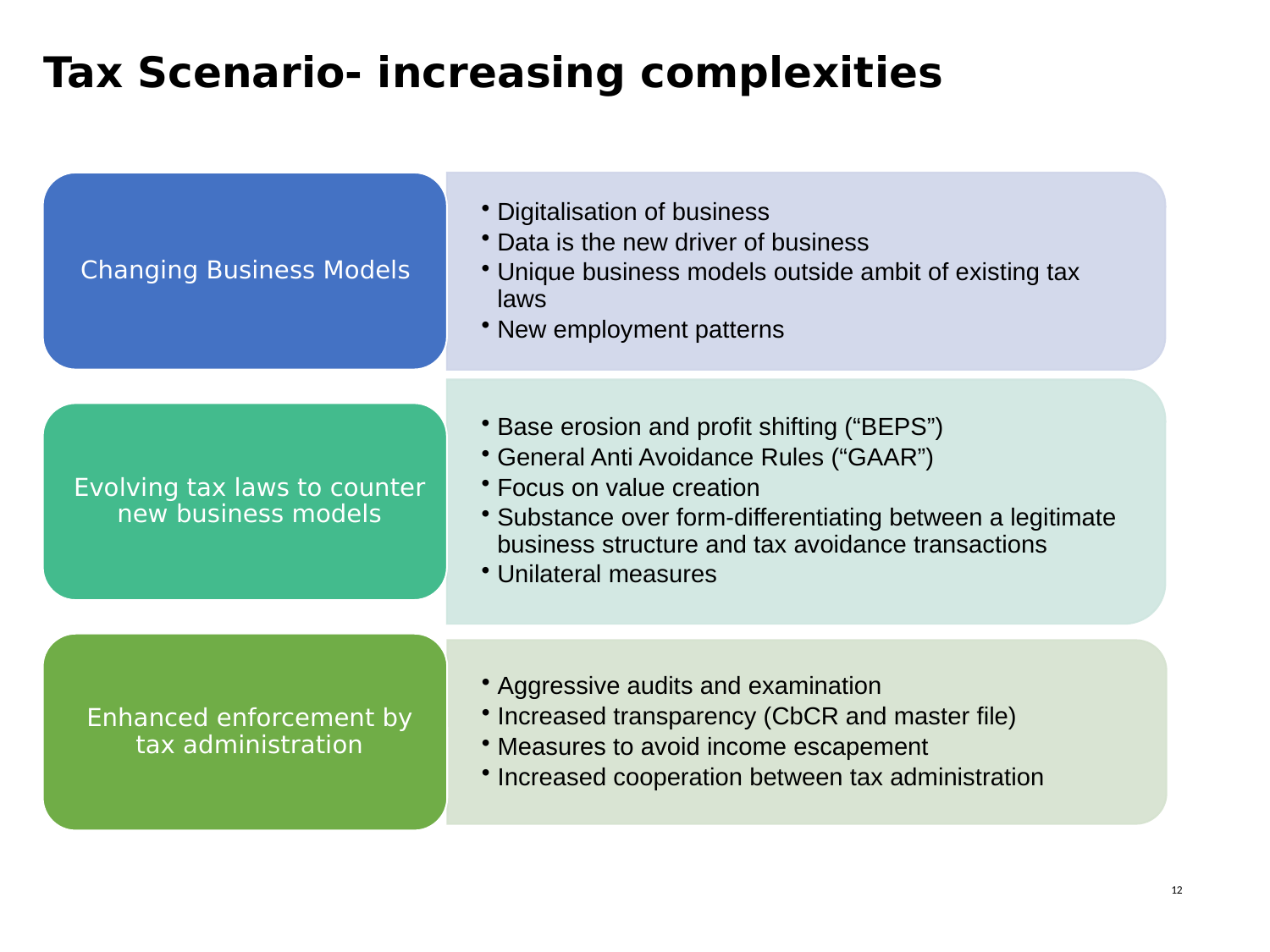

# Tax Scenario- increasing complexities
Digitalisation of business
Data is the new driver of business
Unique business models outside ambit of existing tax laws
New employment patterns
Changing Business Models

Base erosion and profit shifting (“BEPS”)
General Anti Avoidance Rules (“GAAR”)
Focus on value creation
Substance over form-differentiating between a legitimate business structure and tax avoidance transactions
Unilateral measures

Evolving tax laws to counter new business models
Aggressive audits and examination
Increased transparency (CbCR and master file)
Measures to avoid income escapement
Increased cooperation between tax administration
Enhanced enforcement by tax administration